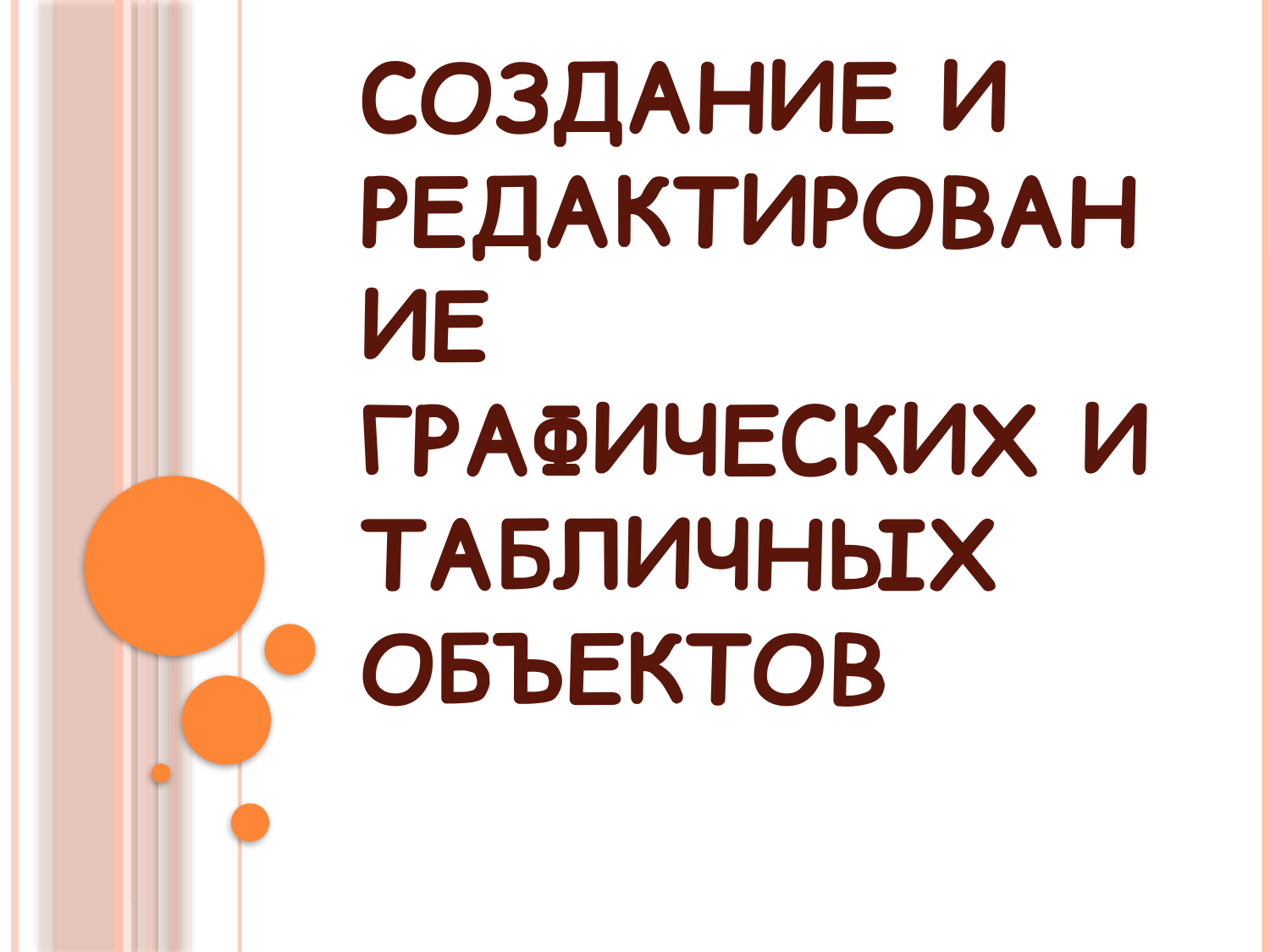

# Создание и редактирование графических и табличных объектов